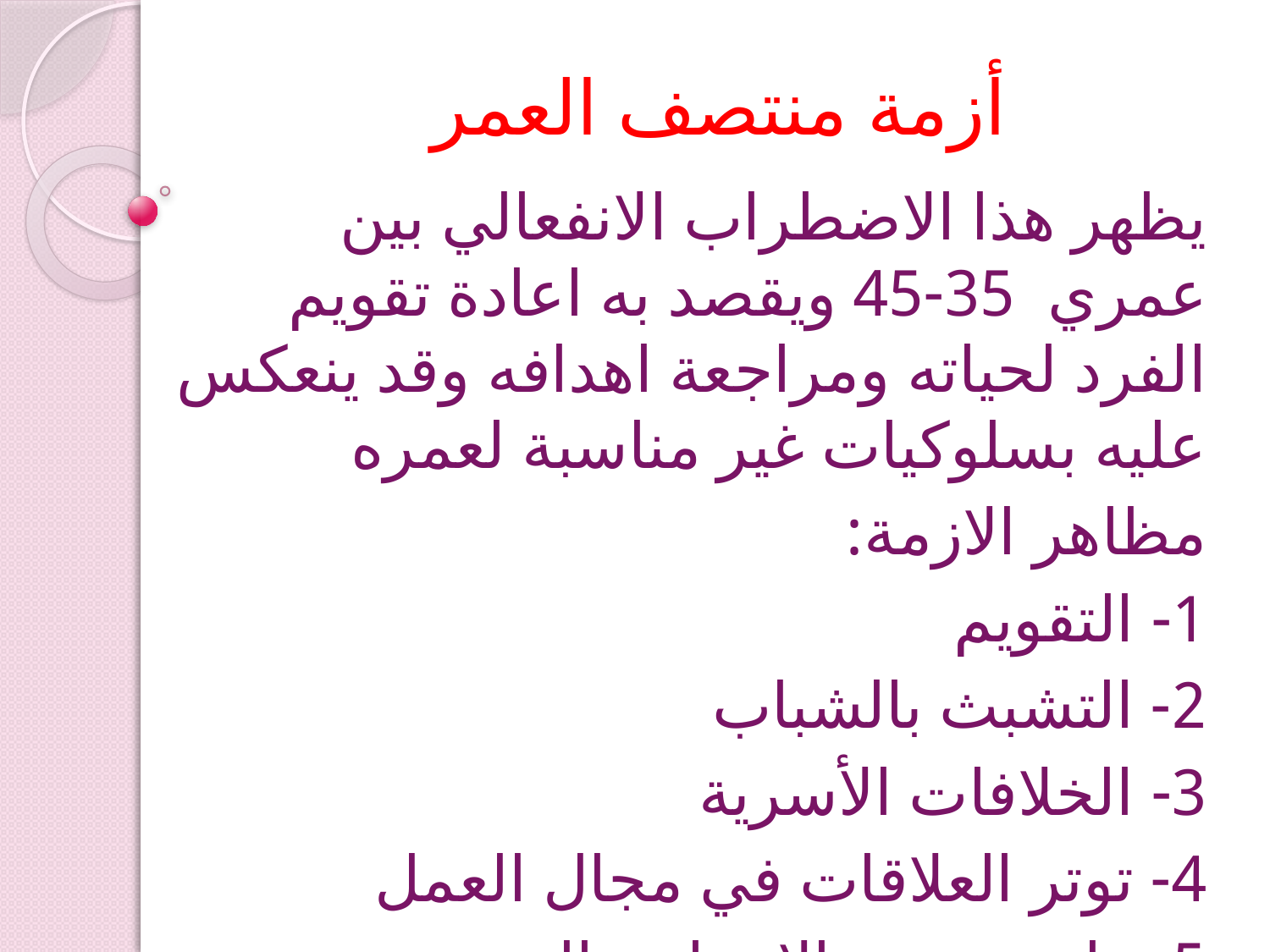

# أزمة منتصف العمر
يظهر هذا الاضطراب الانفعالي بين عمري  35-45 ويقصد به اعادة تقويم الفرد لحياته ومراجعة اهدافه وقد ينعكس عليه بسلوكيات غير مناسبة لعمره
مظاهر الازمة:
1- التقويم
2- التشبث بالشباب
3- الخلافات الأسرية
4- توتر العلاقات في مجال العمل
5- ظهور بعض الاعراض النفسجسمية